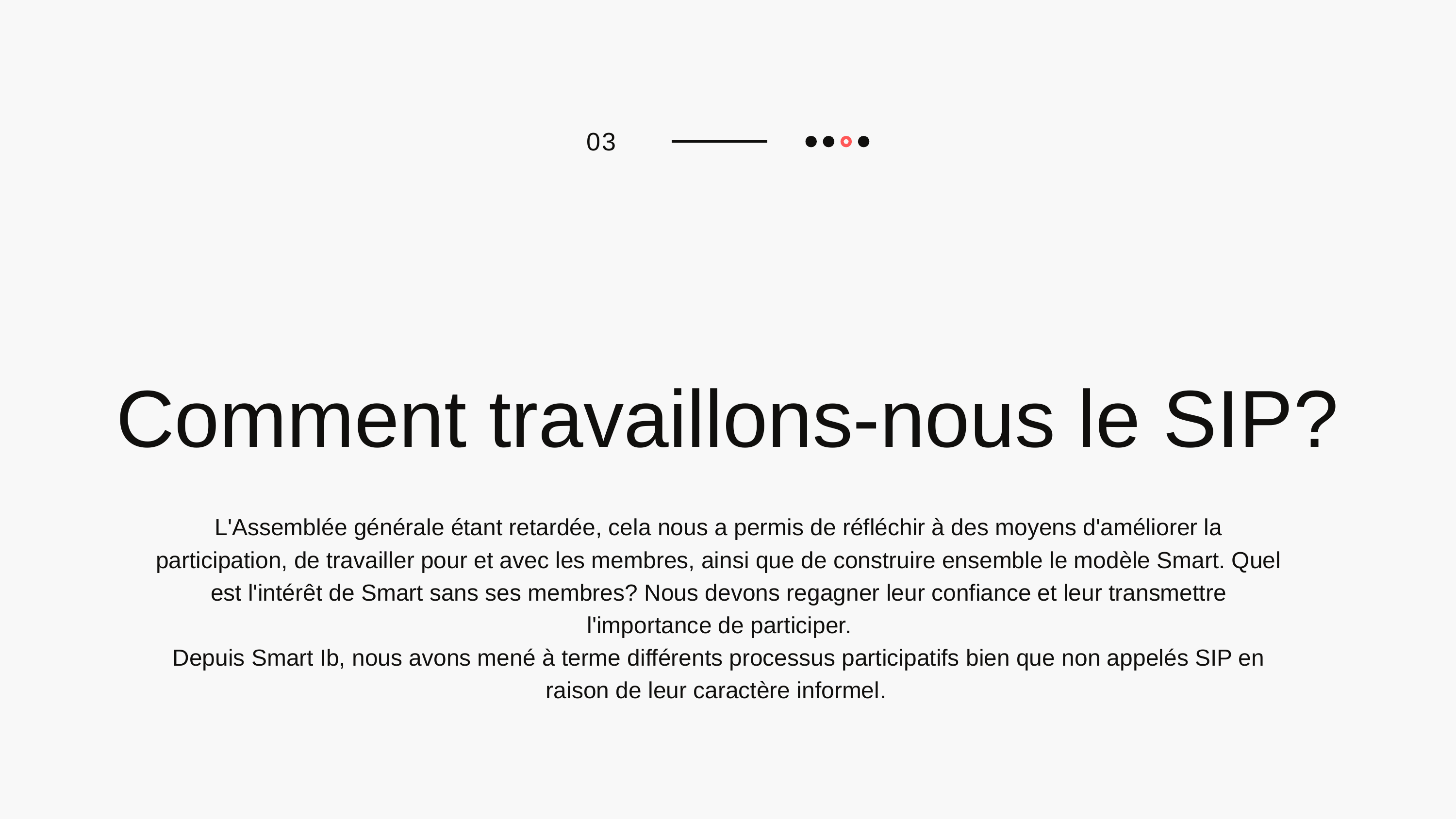

03

Comment travaillons-nous le SIP?
L'Assemblée générale étant retardée, cela nous a permis de réfléchir à des moyens d'améliorer la participation, de travailler pour et avec les membres, ainsi que de construire ensemble le modèle Smart. Quel est l'intérêt de Smart sans ses membres? Nous devons regagner leur confiance et leur transmettre l'importance de participer.
Depuis Smart Ib, nous avons mené à terme différents processus participatifs bien que non appelés SIP en raison de leur caractère informel.